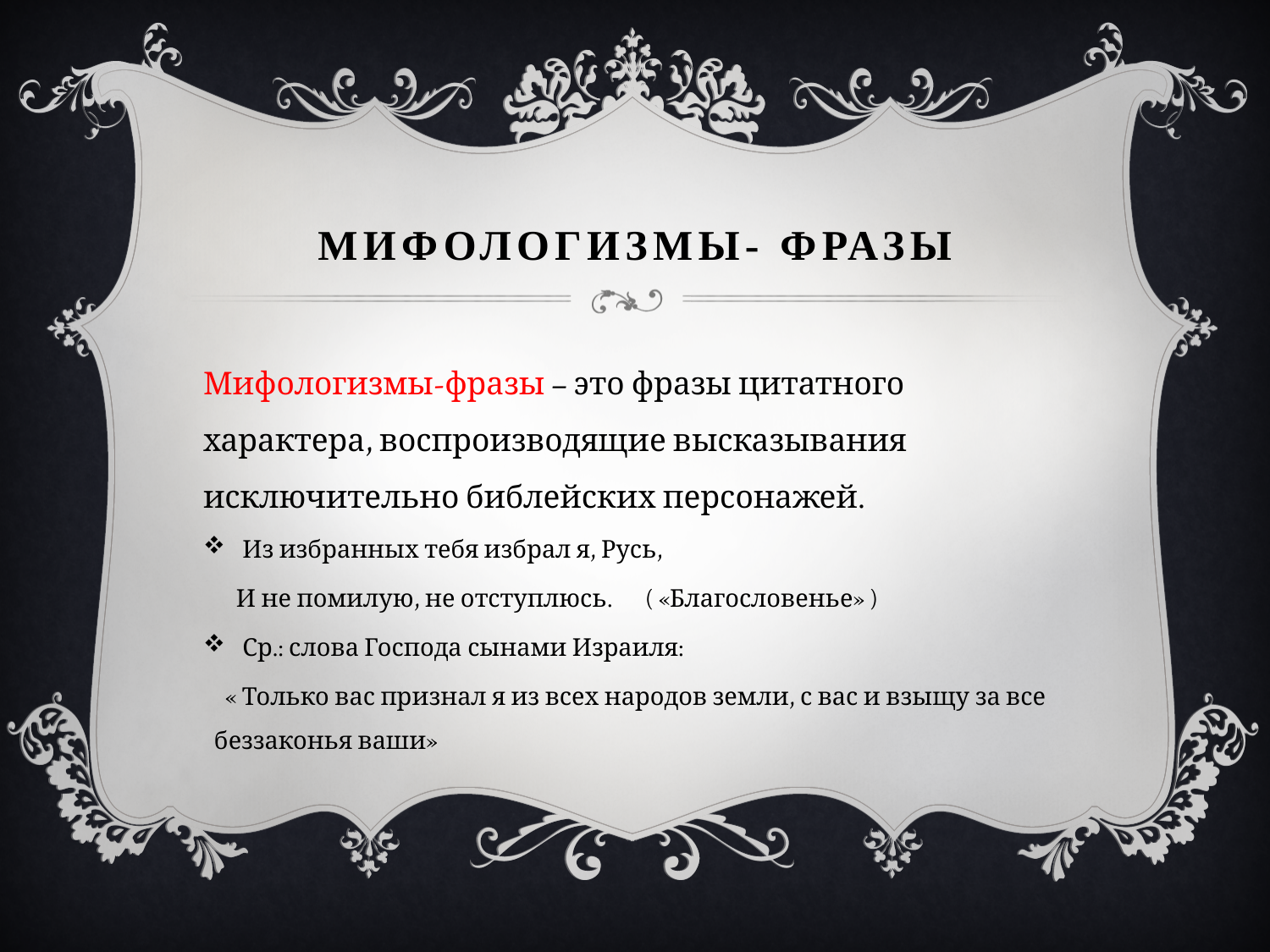

# Мифологизмы- фразы
Мифологизмы-фразы – это фразы цитатного характера, воспроизводящие высказывания исключительно библейских персонажей.
Из избранных тебя избрал я, Русь,
      И не помилую, не отступлюсь.      ( «Благословенье» )
Ср.: слова Господа сынами Израиля:
    « Только вас признал я из всех народов земли, с вас и взыщу за все      беззаконья ваши»